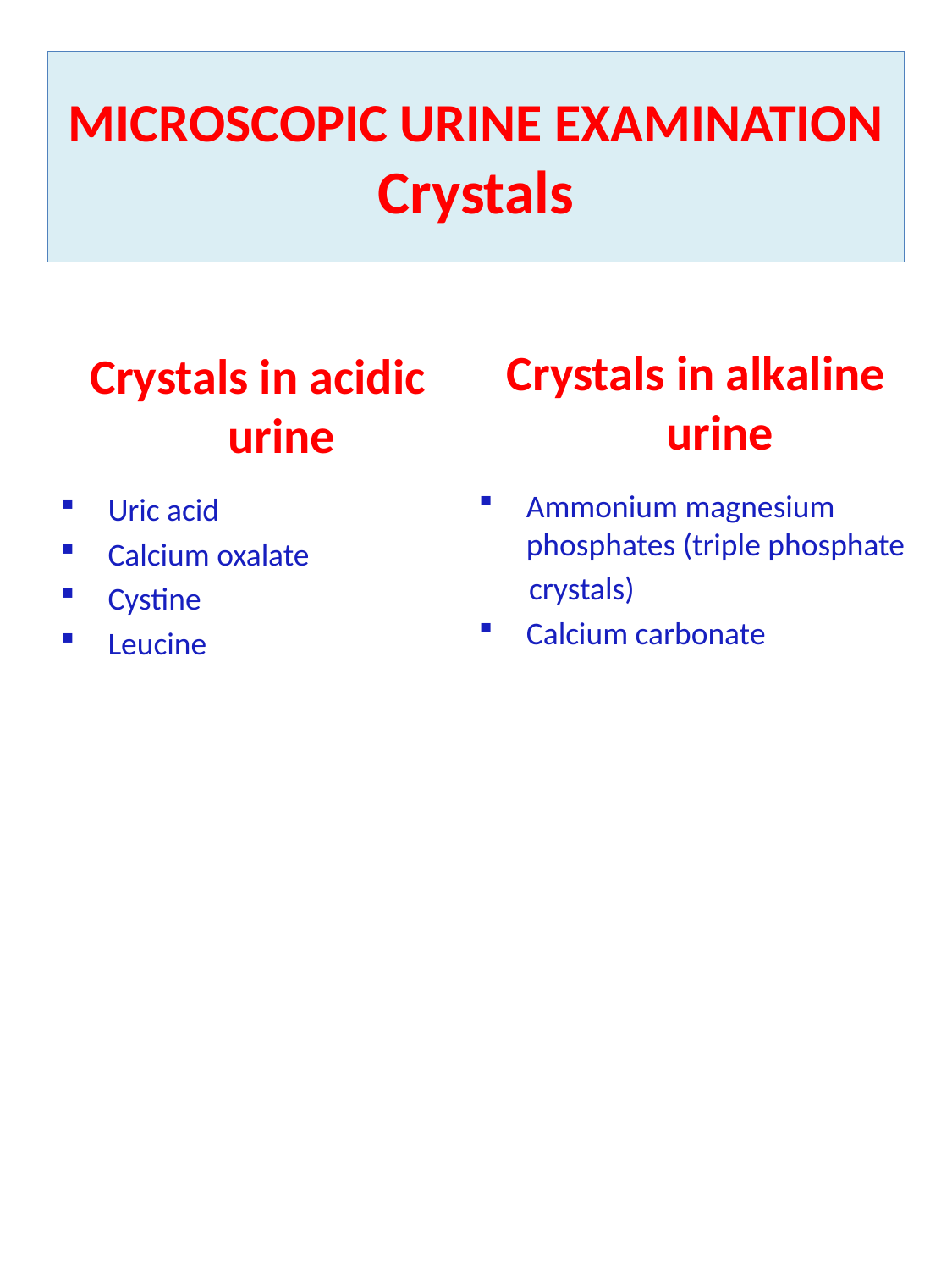

MICROSCOPIC URINE EXAMINATION
Crystals
Crystals in alkaline urine

Ammonium magnesium phosphates (triple phosphate
       crystals)
Calcium carbonate

Crystals in acidic urine

Uric acid
Calcium oxalate
Cystine
Leucine